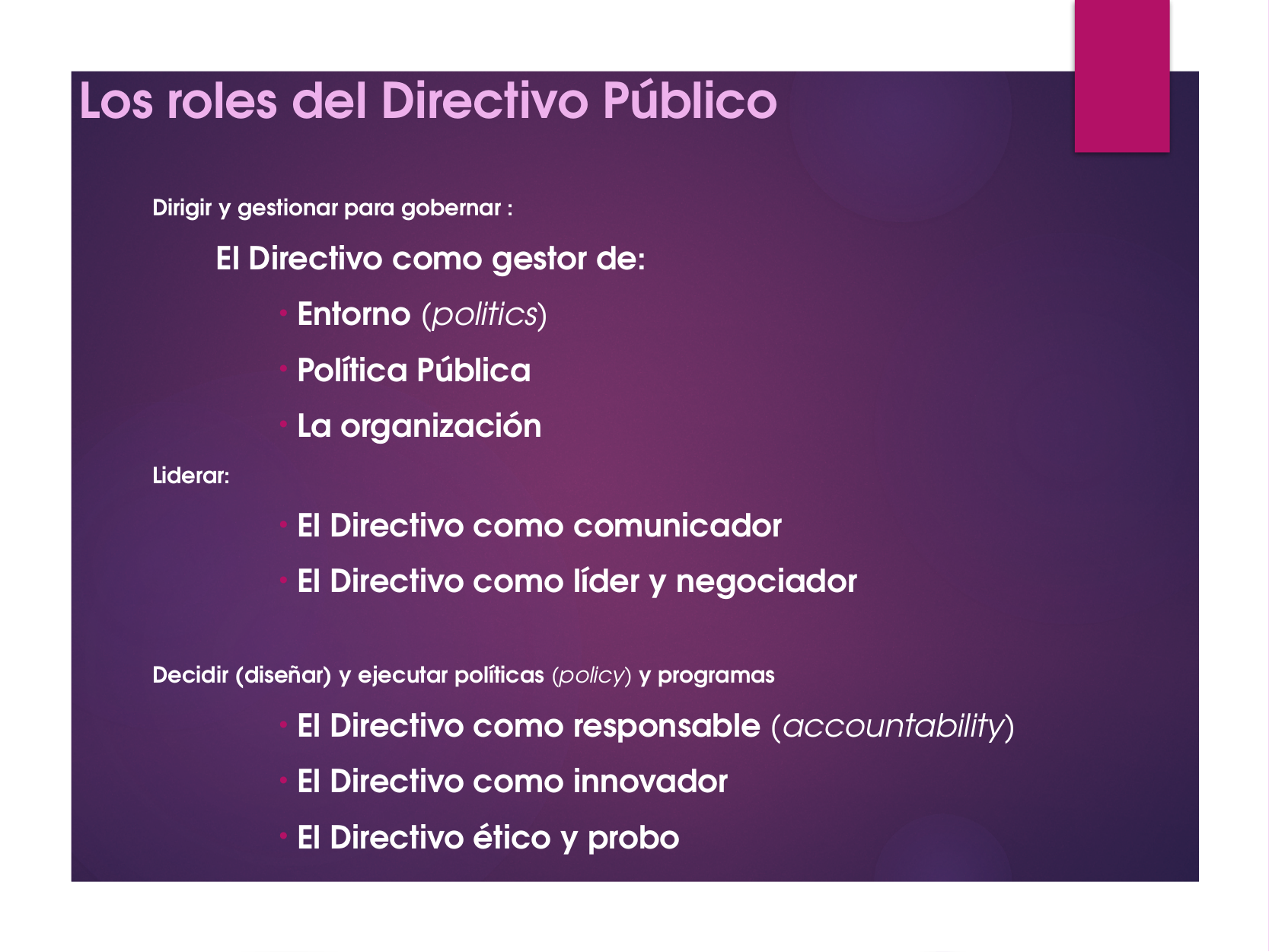

# Los roles del Directivo Público
Dirigir y gestionar para gobernar :
El Directivo como gestor de:
 Entorno (politics)
 Política Pública
 La organización
Liderar:
 El Directivo como comunicador
 El Directivo como líder y negociador

Decidir (diseñar) y ejecutar políticas (policy) y programas
 El Directivo como responsable (accountability)
 El Directivo como innovador
 El Directivo ético y probo